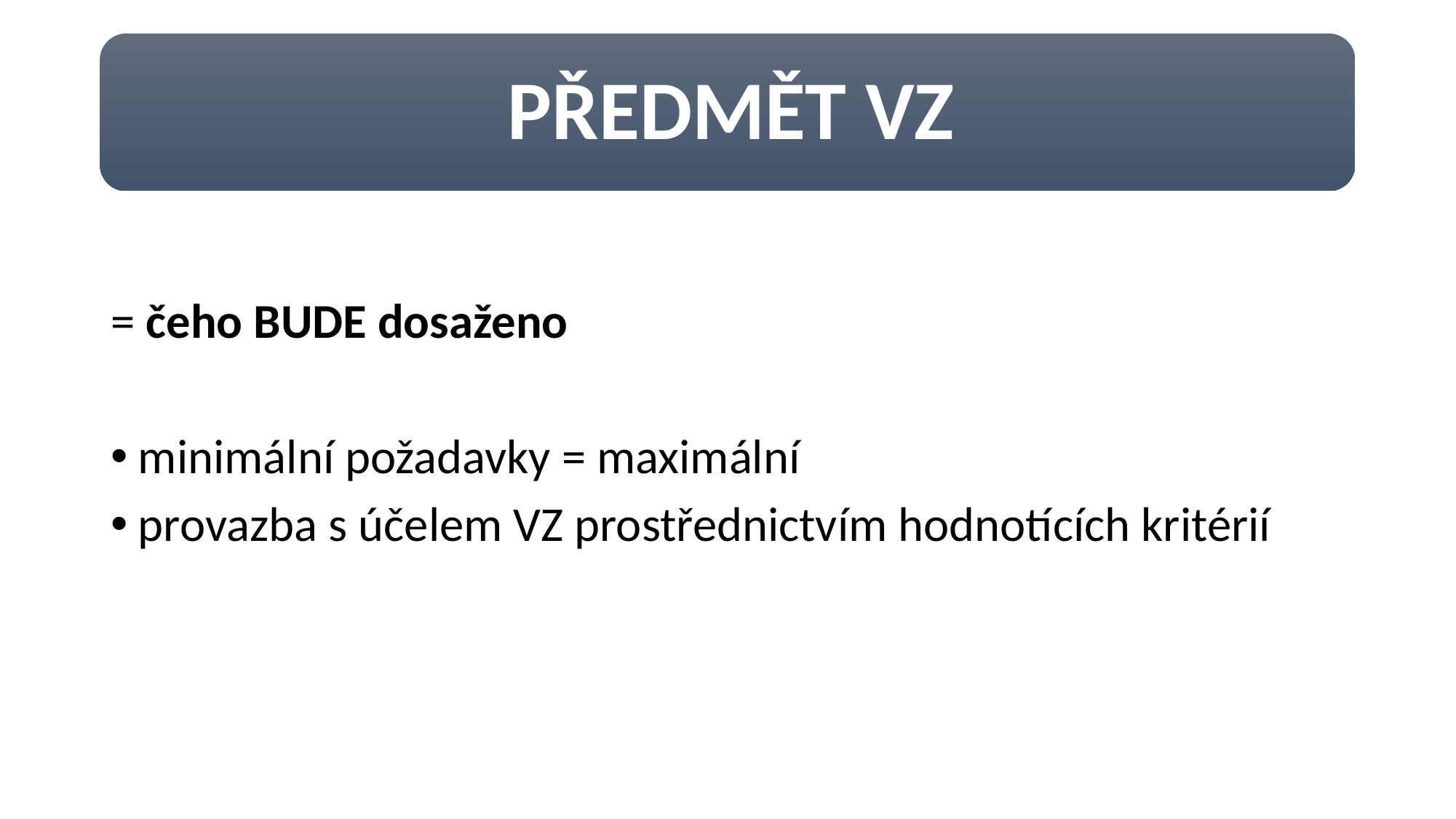

PŘEDMĚT VZ

= čeho BUDE dosaženo

minimální požadavky = maximální
provazba s účelem VZ prostřednictvím hodnotících kritérií